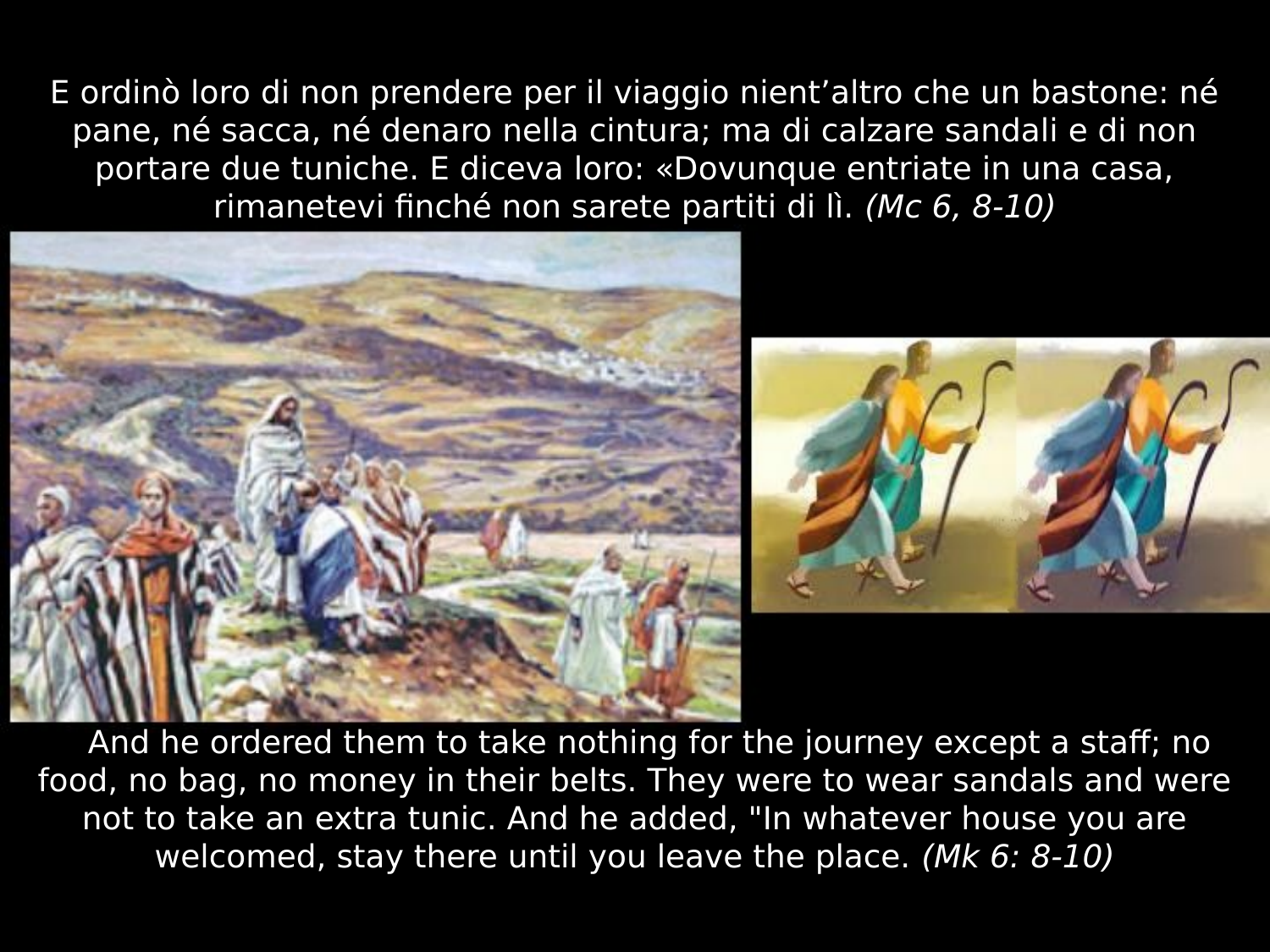

E ordinò loro di non prendere per il viaggio nient’altro che un bastone: né pane, né sacca, né denaro nella cintura; ma di calzare sandali e di non portare due tuniche. E diceva loro: «Dovunque entriate in una casa, rimanetevi finché non sarete partiti di lì. (Mc 6, 8-10)
   And he ordered them to take nothing for the journey except a staff; no food, no bag, no money in their belts. They were to wear sandals and were not to take an extra tunic. And he added, "In whatever house you are welcomed, stay there until you leave the place. (Mk 6: 8-10)